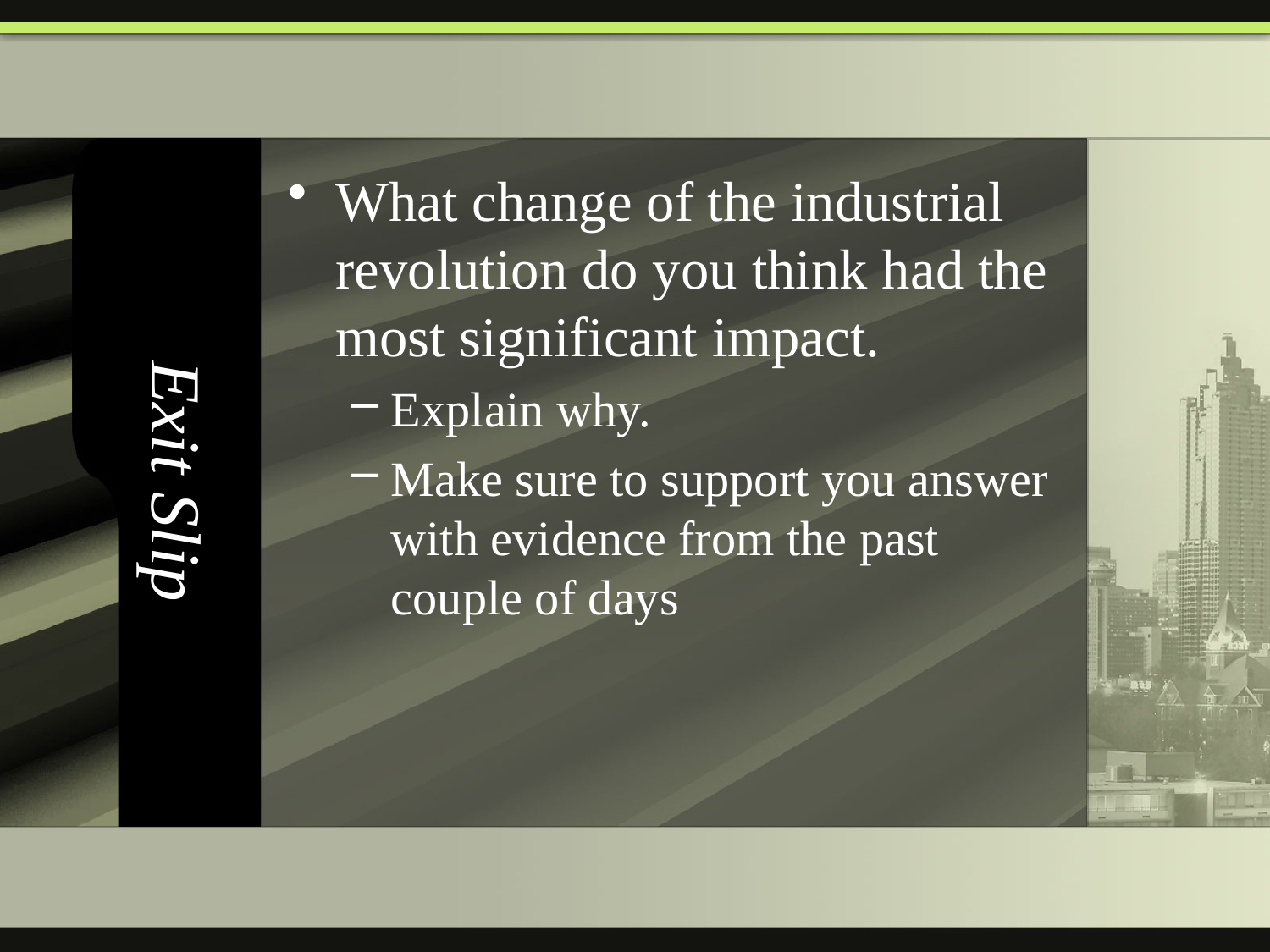

# Exit Slip
What change of the industrial revolution do you think had the most significant impact.
Explain why.
Make sure to support you answer with evidence from the past couple of days